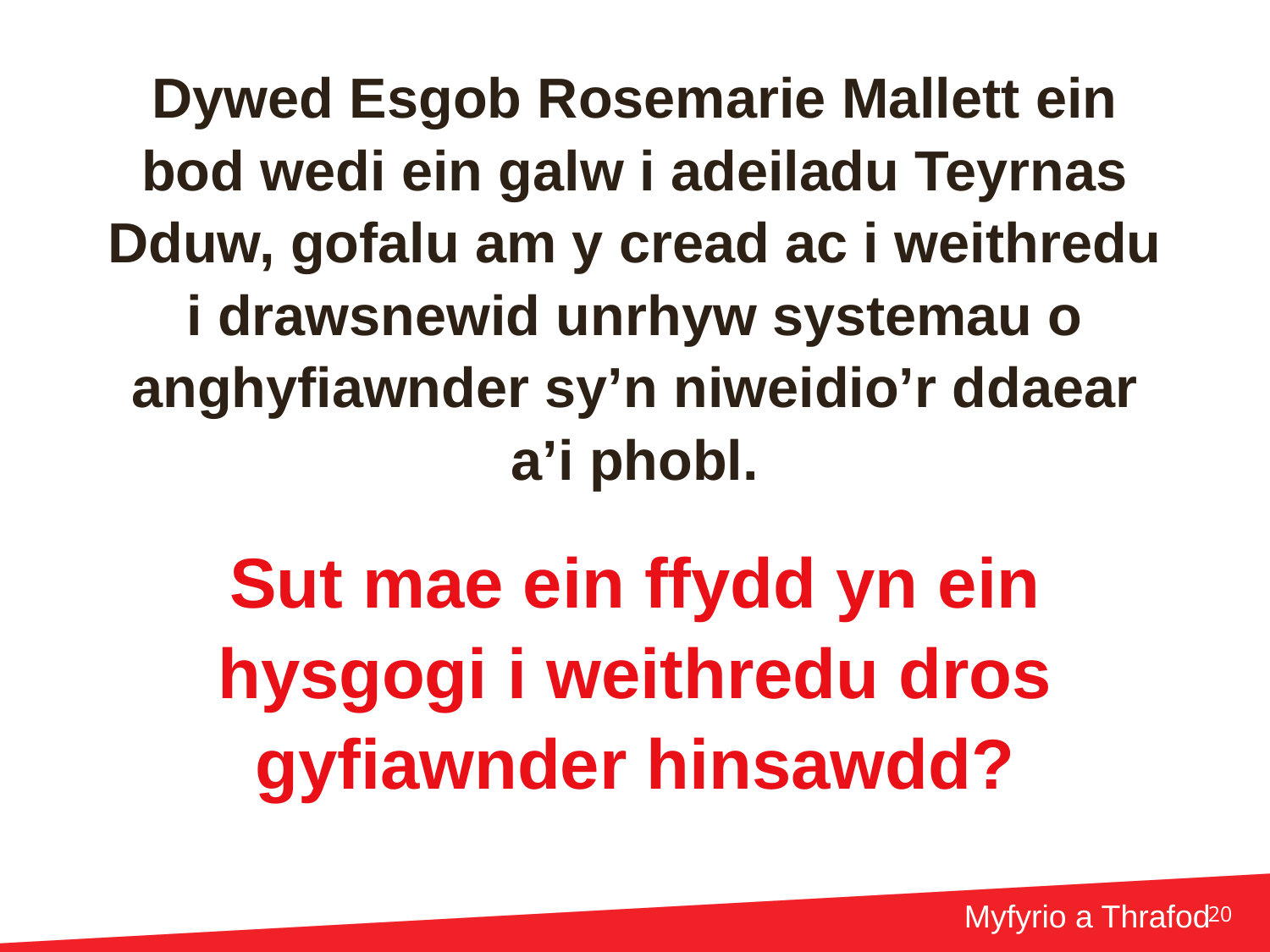

# Dywed Esgob Rosemarie Mallett ein bod wedi ein galw i adeiladu Teyrnas Dduw, gofalu am y cread ac i weithredu i drawsnewid unrhyw systemau o anghyfiawnder sy’n niweidio’r ddaear a’i phobl.   Sut mae ein ffydd yn ein hysgogi i weithredu dros gyfiawnder hinsawdd?
20
Myfyrio a Thrafod